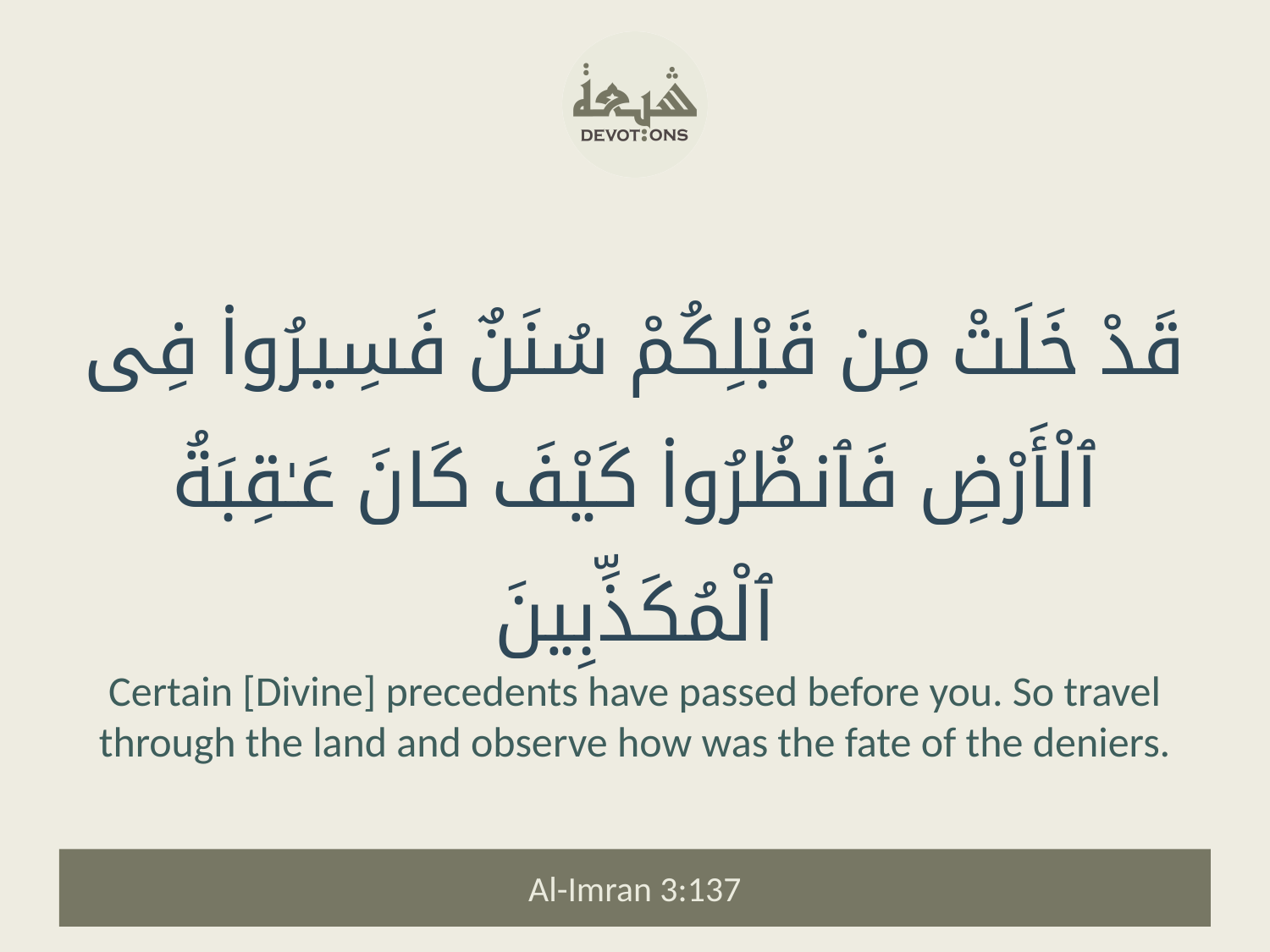

قَدْ خَلَتْ مِن قَبْلِكُمْ سُنَنٌ فَسِيرُوا۟ فِى ٱلْأَرْضِ فَٱنظُرُوا۟ كَيْفَ كَانَ عَـٰقِبَةُ ٱلْمُكَذِّبِينَ
Certain [Divine] precedents have passed before you. So travel through the land and observe how was the fate of the deniers.
Al-Imran 3:137